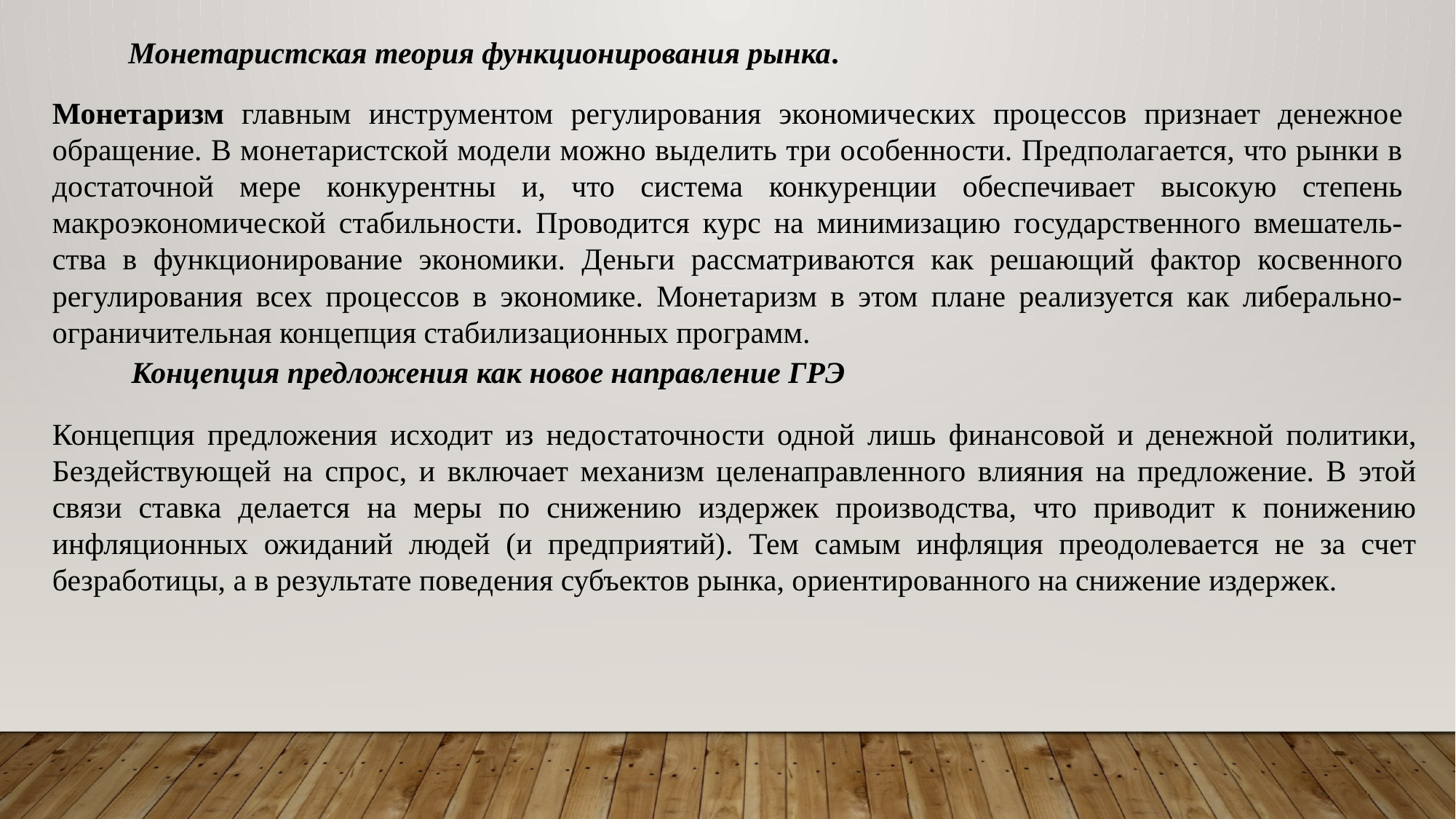

Монетаристская теория функционирования рынка.
Монетаризм главным инструментом регулирования экономических процессов признает денежное обращение. В монетаристской модели можно выделить три особенности. Предполагается, что рынки в достаточной мере конкурентны и, что система конкуренции обеспечивает высокую степень макроэкономической стабильности. Проводится курс на минимизацию государственного вмешатель-ства в функционирование экономики. Деньги рассматриваются как решающий фактор косвенного регулирования всех процессов в экономике. Монетаризм в этом плане реализуется как либерально-ограничительная концепция стабилизационных программ.
Концепция предложения как новое направление ГРЭ
Концепция предложения исходит из недостаточности одной лишь финансовой и денежной политики, Бездействующей на спрос, и включает механизм целенаправленного влияния на предложение. В этой связи ставка делается на меры по снижению издержек производства, что приводит к понижению инфляционных ожиданий людей (и предприятий). Тем самым инфляция преодолевается не за счет безработицы, а в результате поведения субъектов рынка, ориентированного на снижение издержек.